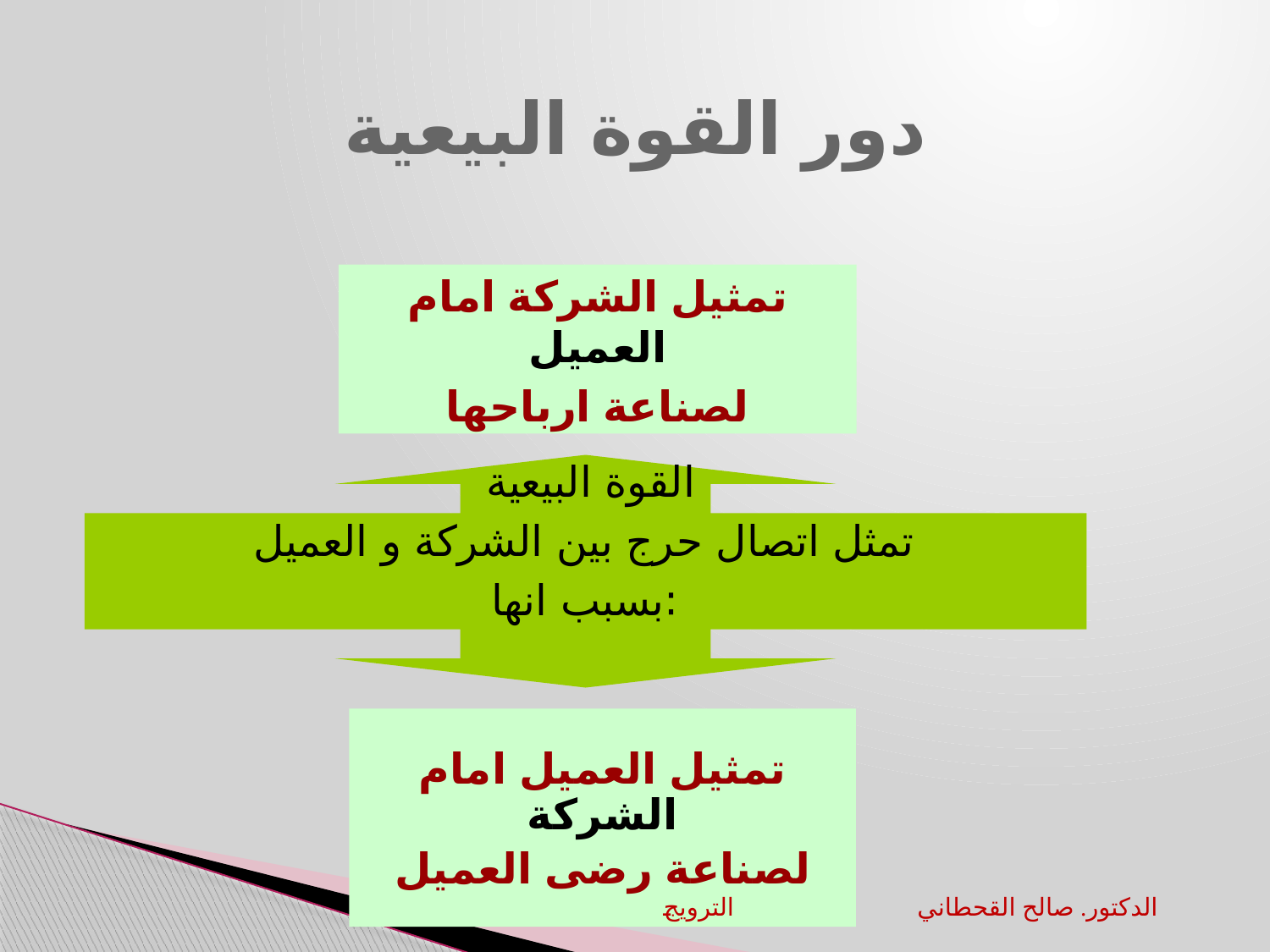

# دور القوة البيعية

تمثيل الشركة امام العميل
لصناعة ارباحها

 القوة البيعية
 تمثل اتصال حرج بين الشركة و العميل
بسبب انها:

تمثيل العميل امام الشركة
لصناعة رضى العميل

الترويج		الدكتور. صالح القحطاني